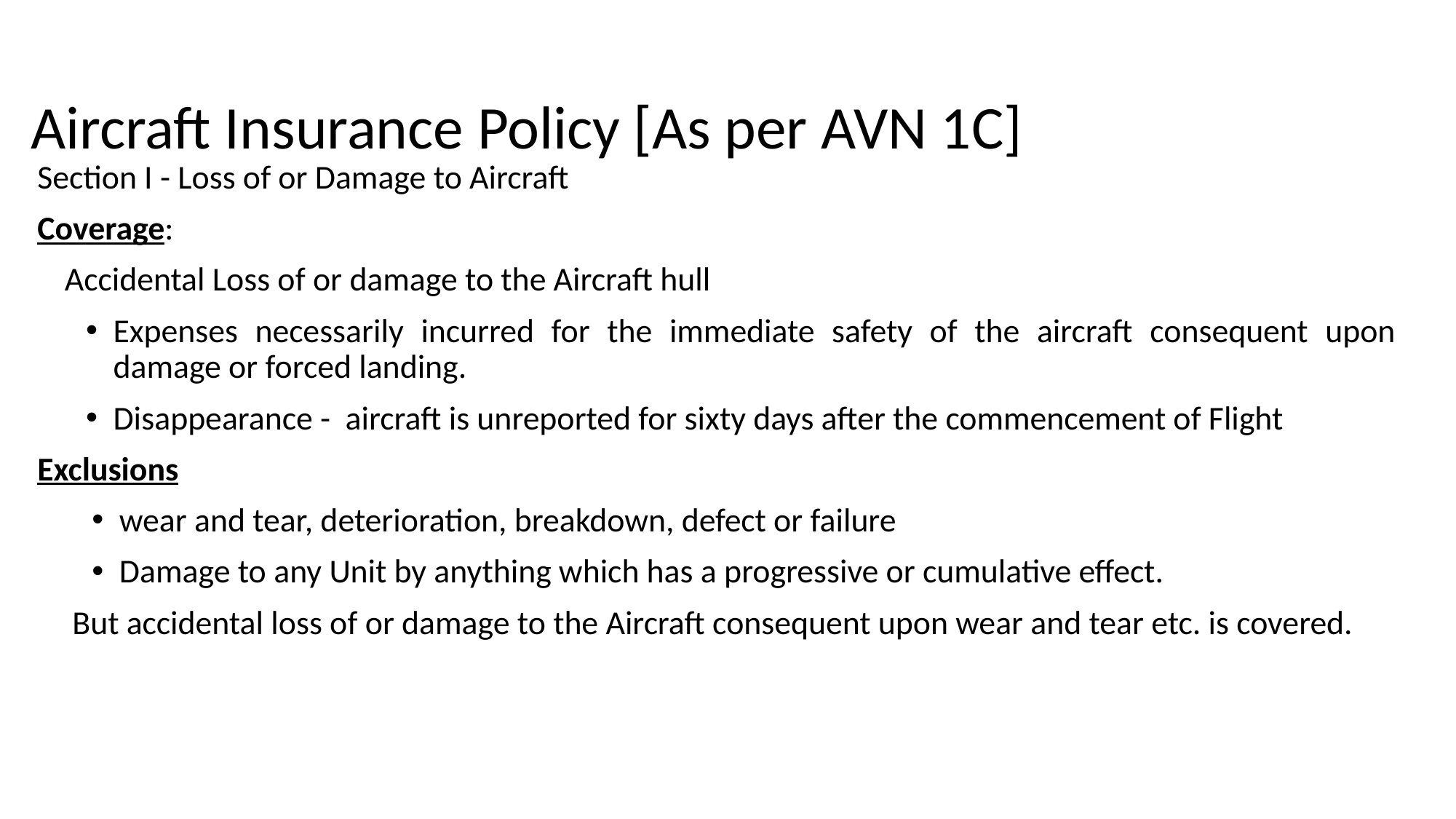

# Aircraft Insurance Policy [As per AVN 1C]
Section I - Loss of or Damage to Aircraft
Coverage:
	Accidental Loss of or damage to the Aircraft hull
Expenses necessarily incurred for the immediate safety of the aircraft consequent upon damage or forced landing.
Disappearance -  aircraft is unreported for sixty days after the commencement of Flight
Exclusions
wear and tear, deterioration, breakdown, defect or failure
Damage to any Unit by anything which has a progressive or cumulative effect.
But accidental loss of or damage to the Aircraft consequent upon wear and tear etc. is covered.